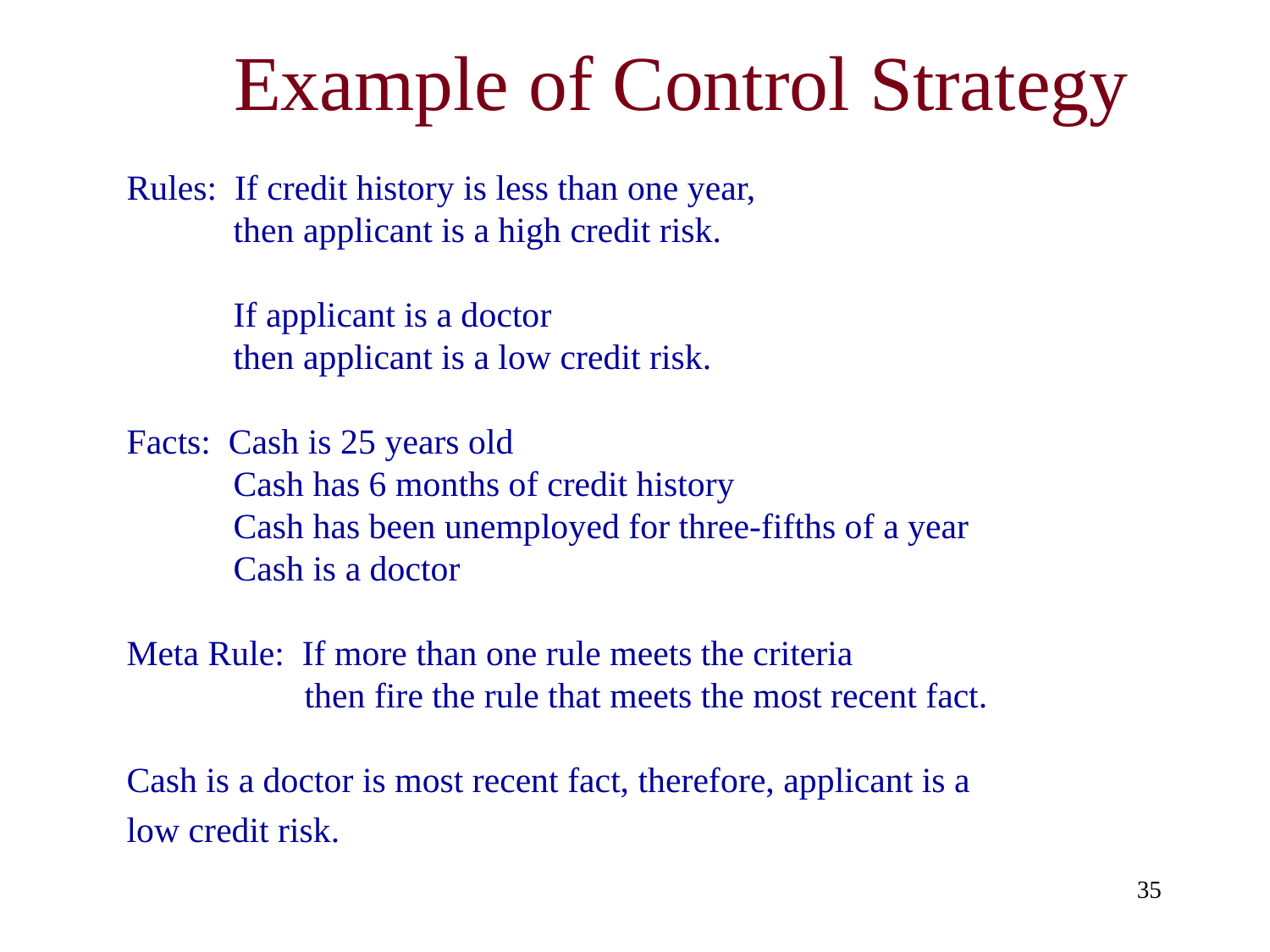

# Example of Control Strategy
Rules:  If credit history is less than one year,
            then applicant is a high credit risk.

            If applicant is a doctor
            then applicant is a low credit risk.

Facts:  Cash is 25 years old
            Cash has 6 months of credit history
            Cash has been unemployed for three-fifths of a year
            Cash is a doctor

Meta Rule:  If more than one rule meets the criteria
                    then fire the rule that meets the most recent fact.

Cash is a doctor is most recent fact, therefore, applicant is a
low credit risk.

35